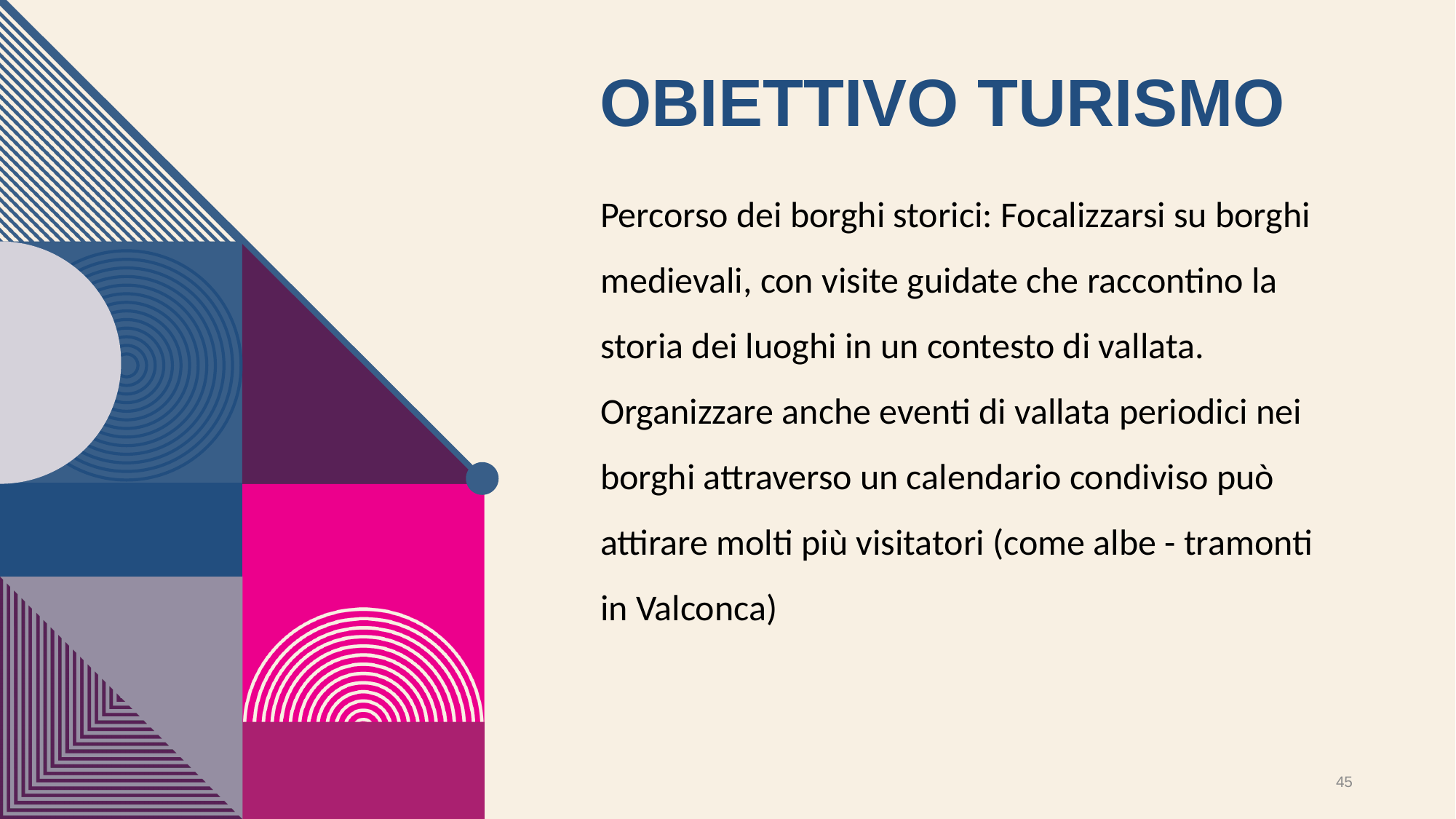

# Obiettivo turismo
Percorso dei borghi storici: Focalizzarsi su borghi medievali, con visite guidate che raccontino la storia dei luoghi in un contesto di vallata. Organizzare anche eventi di vallata periodici nei borghi attraverso un calendario condiviso può attirare molti più visitatori (come albe - tramonti in Valconca)

45